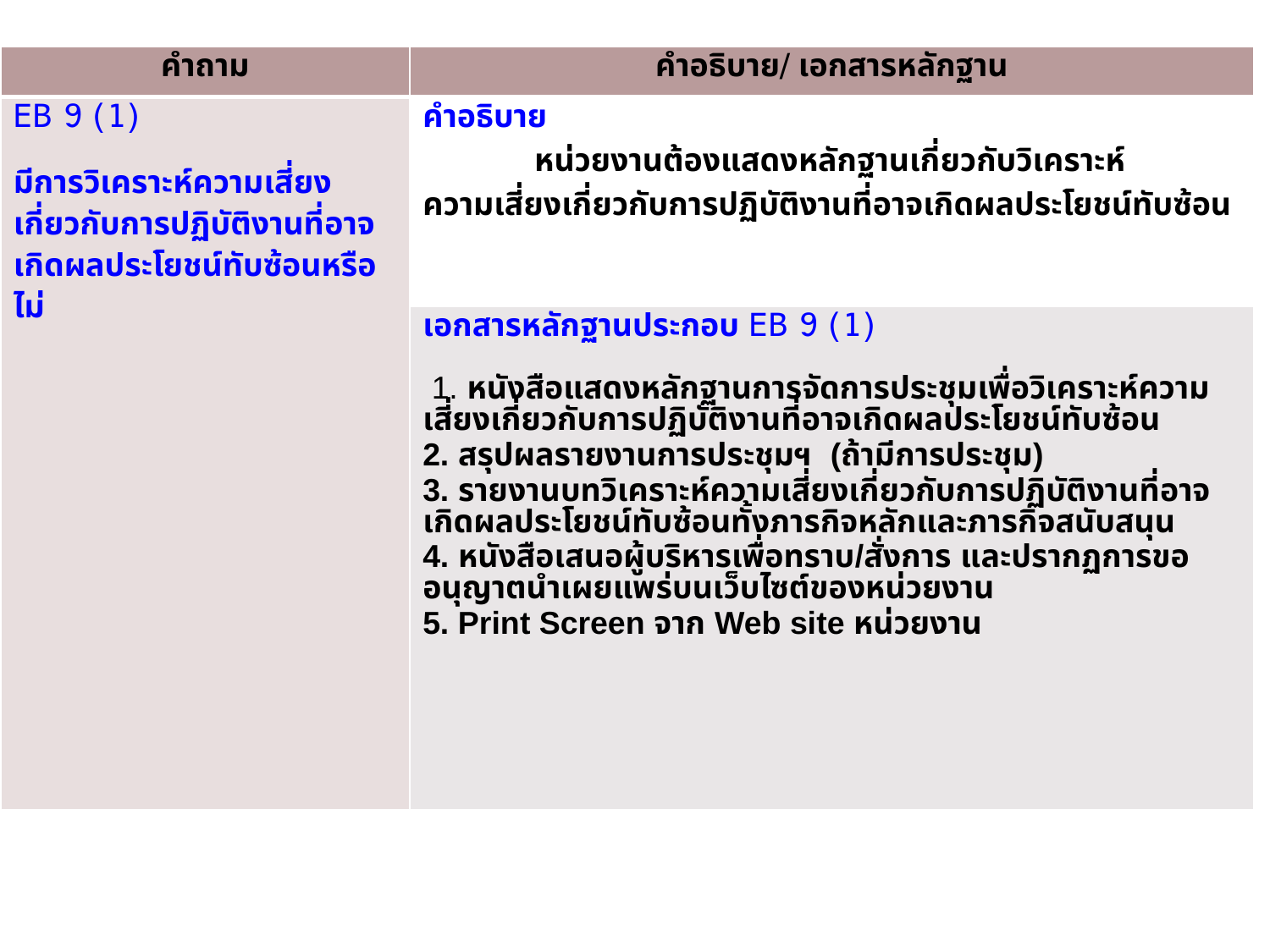

| คำถาม | คำอธิบาย/เอกสารหลักฐาน |
| --- | --- |
| EB 9 (1) มีการวิเคราะห์ความเสี่ยงเกี่ยวกับการปฏิบัติงานที่อาจเกิดผลประโยชน์ทับซ้อนหรือไม่ | คำอธิบาย หน่วยงานต้องแสดงหลักฐานเกี่ยวกับวิเคราะห์ ความเสี่ยงเกี่ยวกับการปฏิบัติงานที่อาจเกิดผลประโยชน์ทับซ้อน |
|  | เอกสารหลักฐานประกอบ EB 9 (1) 1. หนังสือแสดงหลักฐานการจัดการประชุมเพื่อวิเคราะห์ความเสี่ยงเกี่ยวกับการปฏิบัติงานที่อาจเกิดผลประโยชน์ทับซ้อน 2. สรุปผลรายงานการประชุมฯ (ถ้ามีการประชุม) 3. รายงานบทวิเคราะห์ความเสี่ยงเกี่ยวกับการปฏิบัติงานที่อาจเกิดผลประโยชน์ทับซ้อนทั้งภารกิจหลักและภารกิจสนับสนุน 4. หนังสือเสนอผู้บริหารเพื่อทราบ/สั่งการ และปรากฏการขออนุญาตนำเผยแพร่บนเว็บไซต์ของหน่วยงาน 5. Print Screen จาก Web site หน่วยงาน |